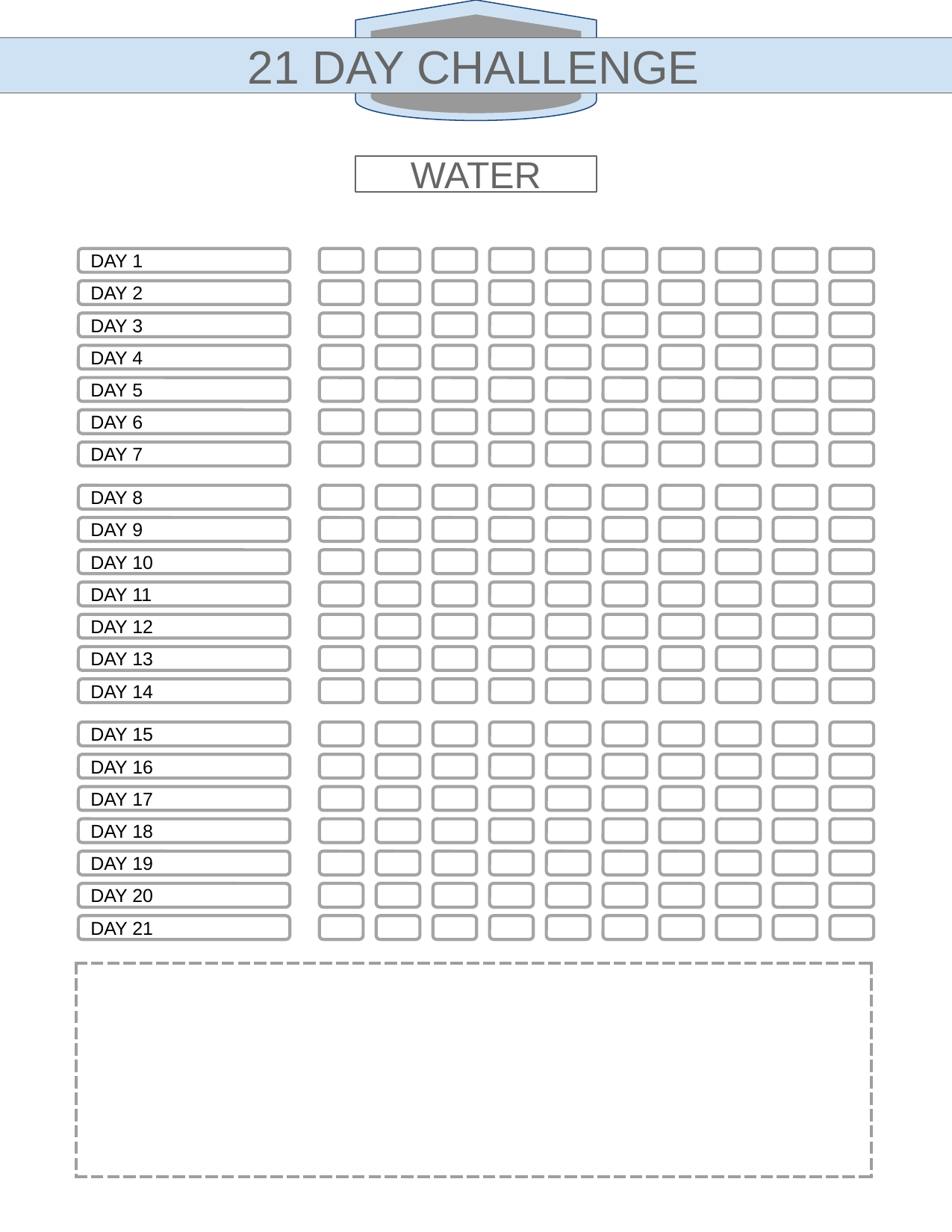

WALKING CHALLENGE
21 DAY CHALLENGE
WATER
DAY 1

DAY 2

DAY 3

DAY 4

DAY 5

DAY 6

DAY 7

DAY 8

DAY 9

DAY 10

DAY 11

DAY 12

DAY 13

DAY 14

DAY 15

DAY 16

DAY 17

DAY 18

DAY 19

DAY 20

DAY 21

|  |
| --- |